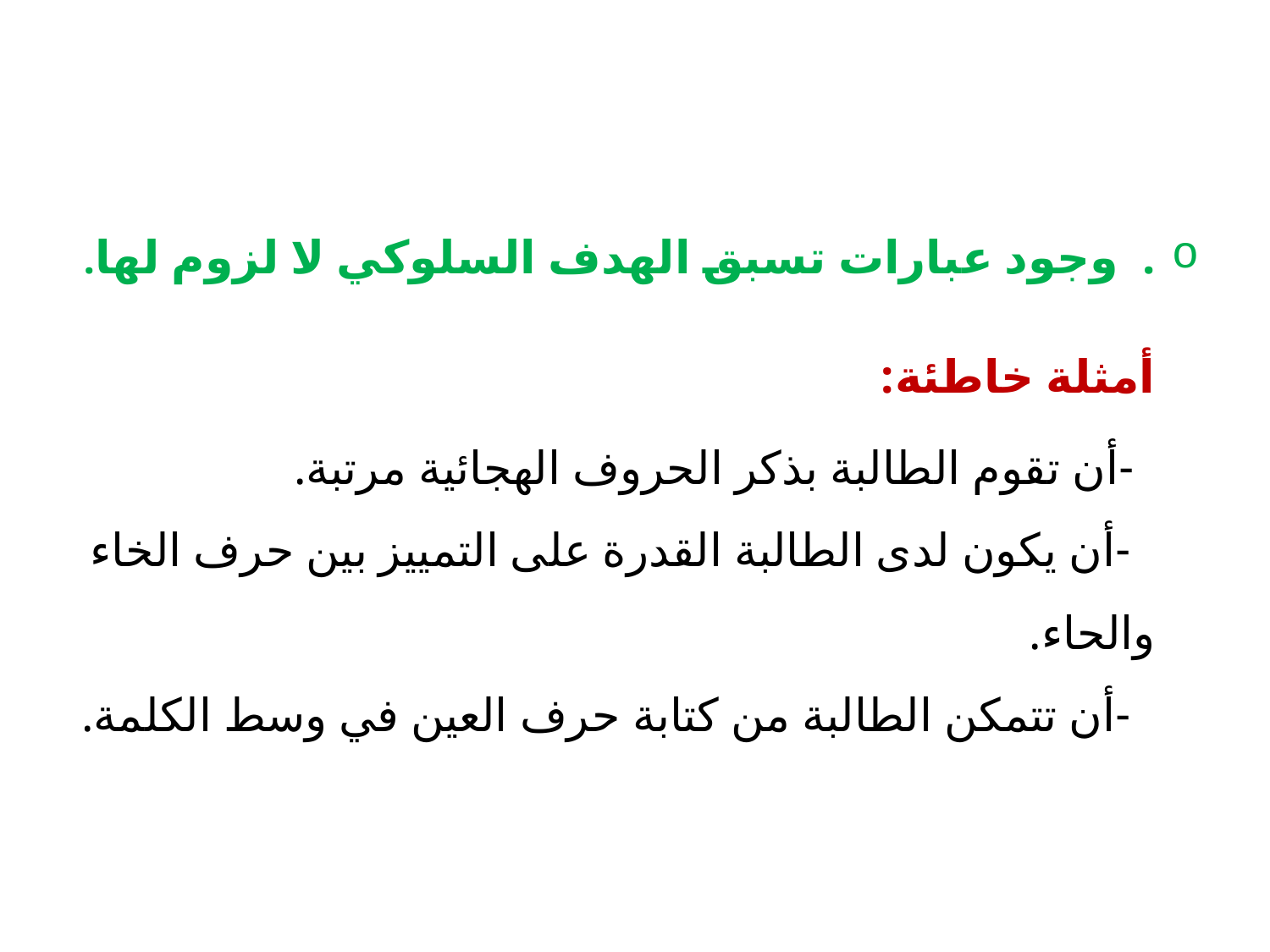

.  وجود عبارات تسبق الهدف السلوكي لا لزوم لها.
أمثلة خاطئة:
     -أن تقوم الطالبة بذكر الحروف الهجائية مرتبة.
  -أن يكون لدى الطالبة القدرة على التمييز بين حرف الخاء والحاء.
  -أن تتمكن الطالبة من كتابة حرف العين في وسط الكلمة.